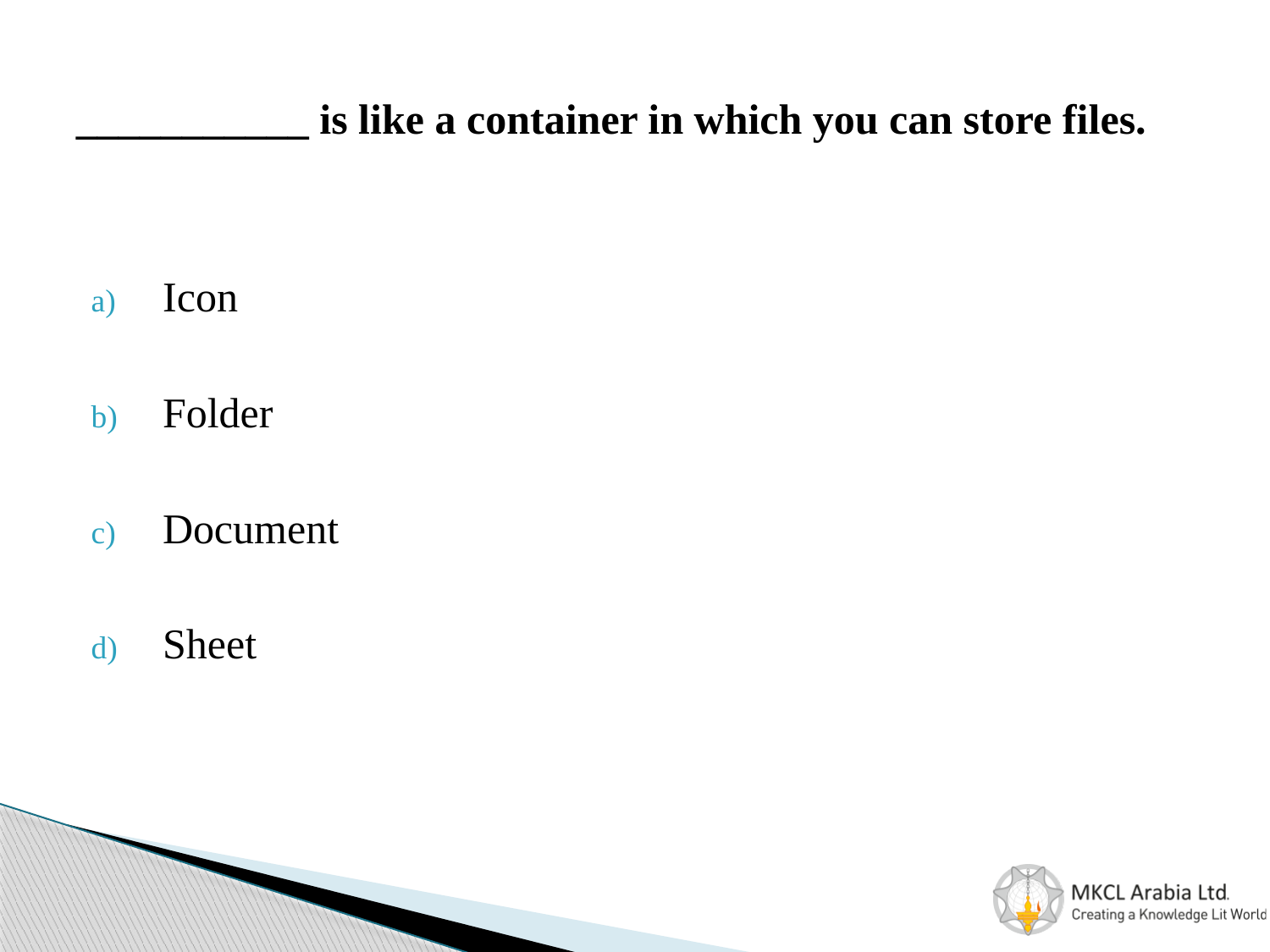

# ___________ is like a container in which you can store files.

Icon

Folder

Document

Sheet